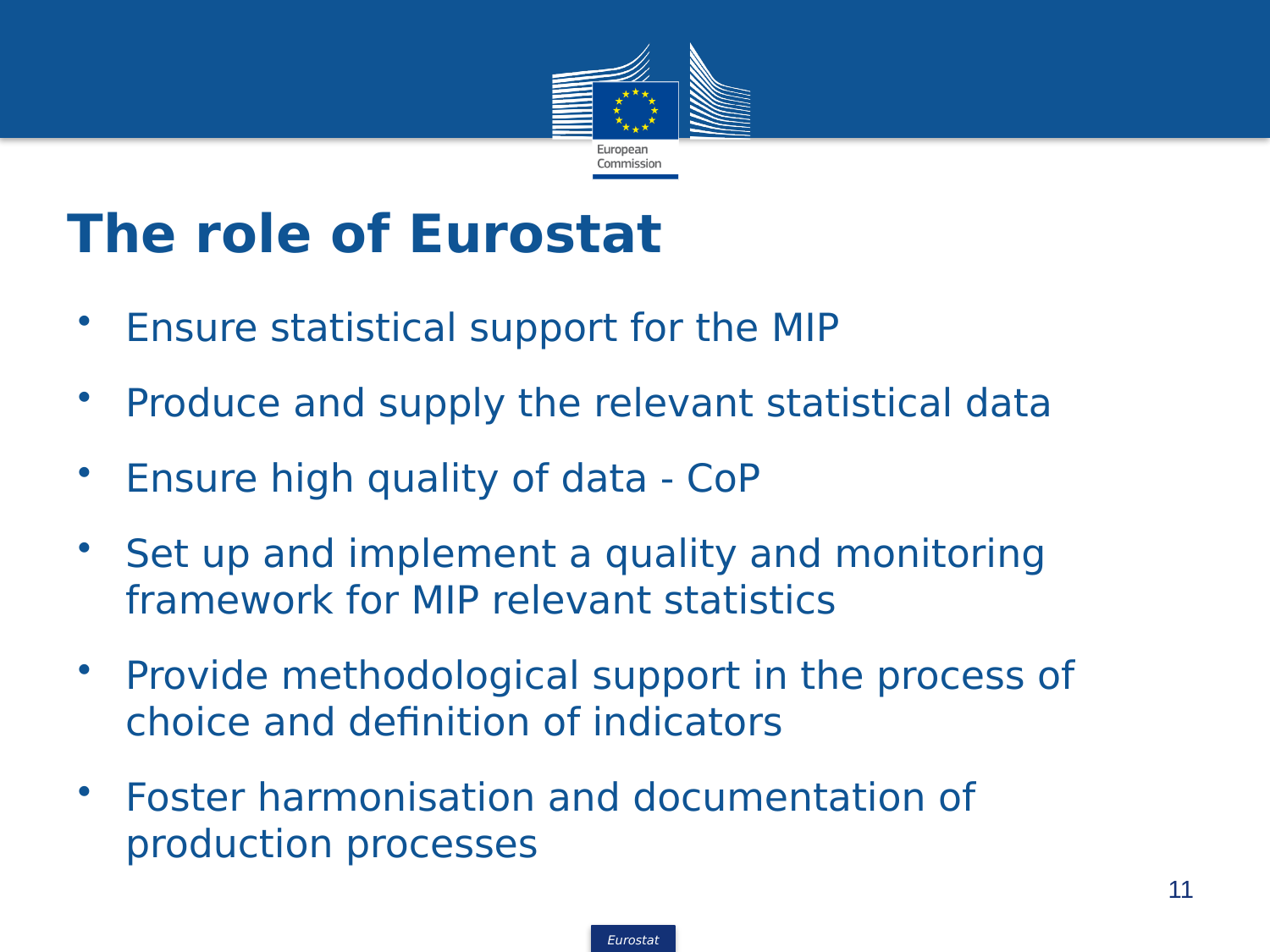

# The role of Eurostat
Ensure statistical support for the MIP
Produce and supply the relevant statistical data
Ensure high quality of data - CoP
Set up and implement a quality and monitoring framework for MIP relevant statistics
Provide methodological support in the process of choice and definition of indicators
Foster harmonisation and documentation of production processes
11